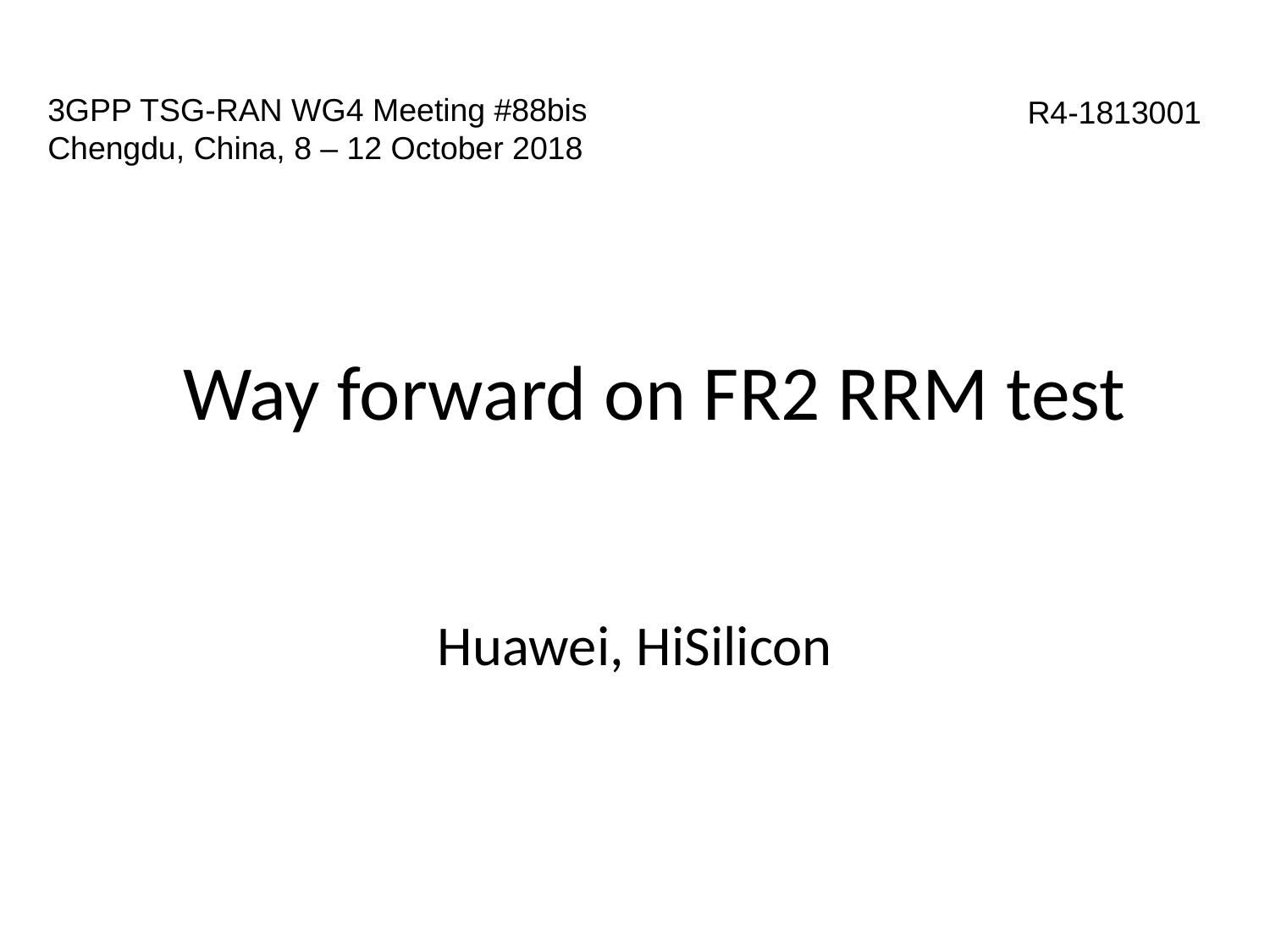

# 3GPP TSG-RAN WG4 Meeting #88bis Chengdu, China, 8 – 12 October 2018
R4-1813001
Way forward on FR2 RRM test
Huawei, HiSilicon